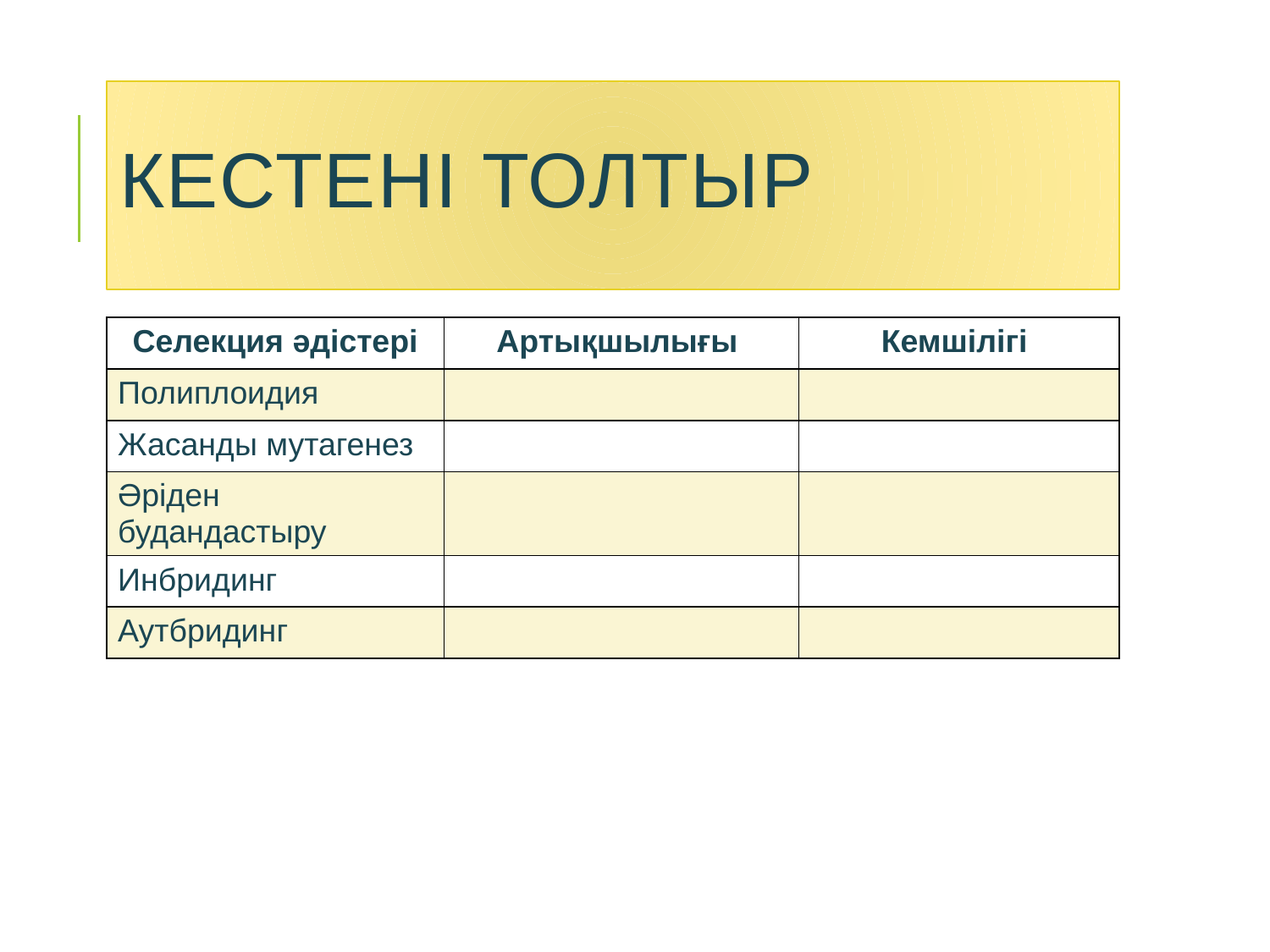

# Кестені толтыр
| Селекция әдістері | Артықшылығы | Кемшілігі |
| --- | --- | --- |
| Полиплоидия |  |  |
| Жасанды мутагенез |  |  |
| Әріден будандастыру |  |  |
| Инбридинг |  |  |
| Аутбридинг |  |  |